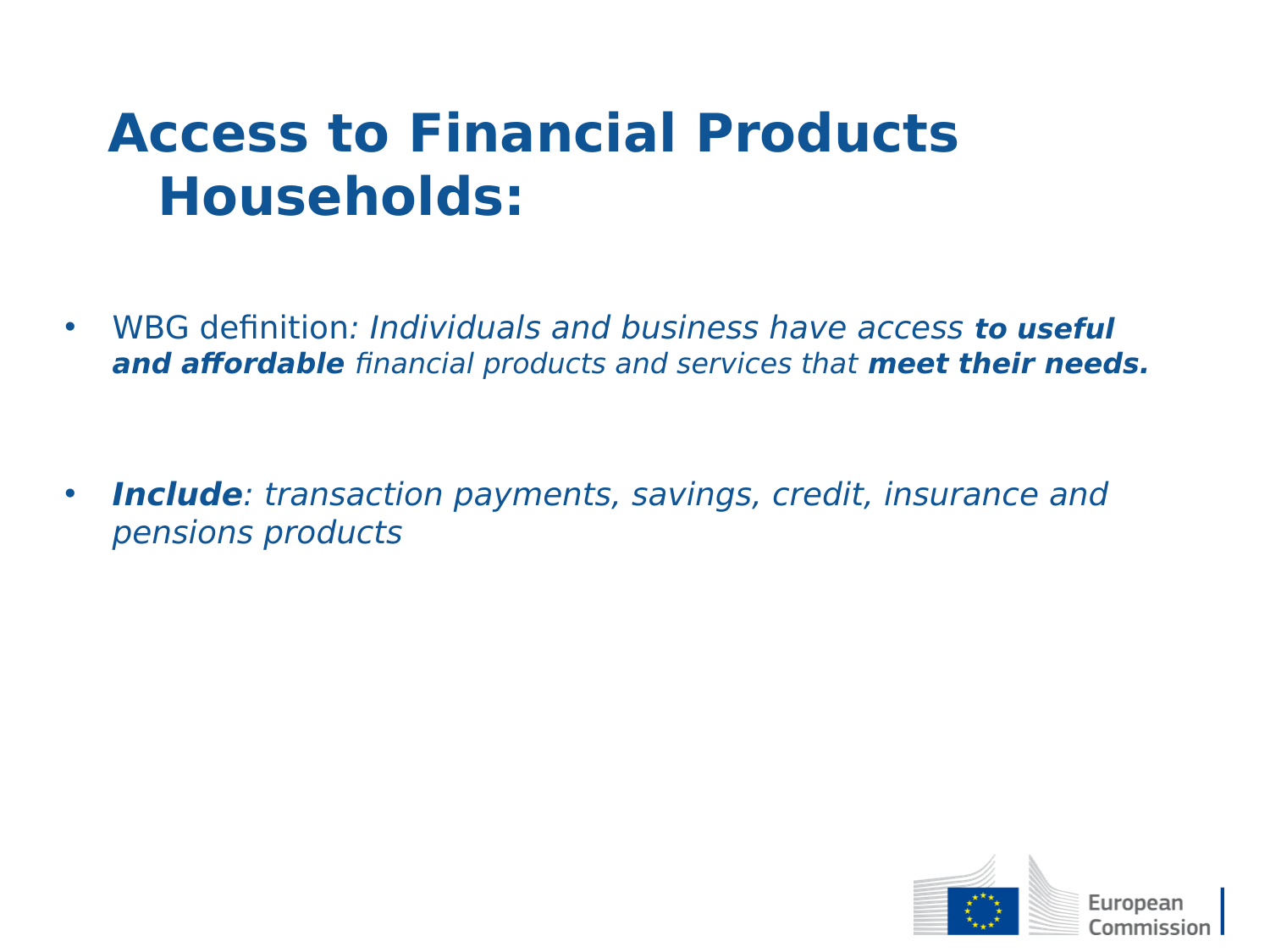

Access to Financial Products Households:

WBG definition: Individuals and business have access to useful and affordable financial products and services that meet their needs.

Include: transaction payments, savings, credit, insurance and pensions products